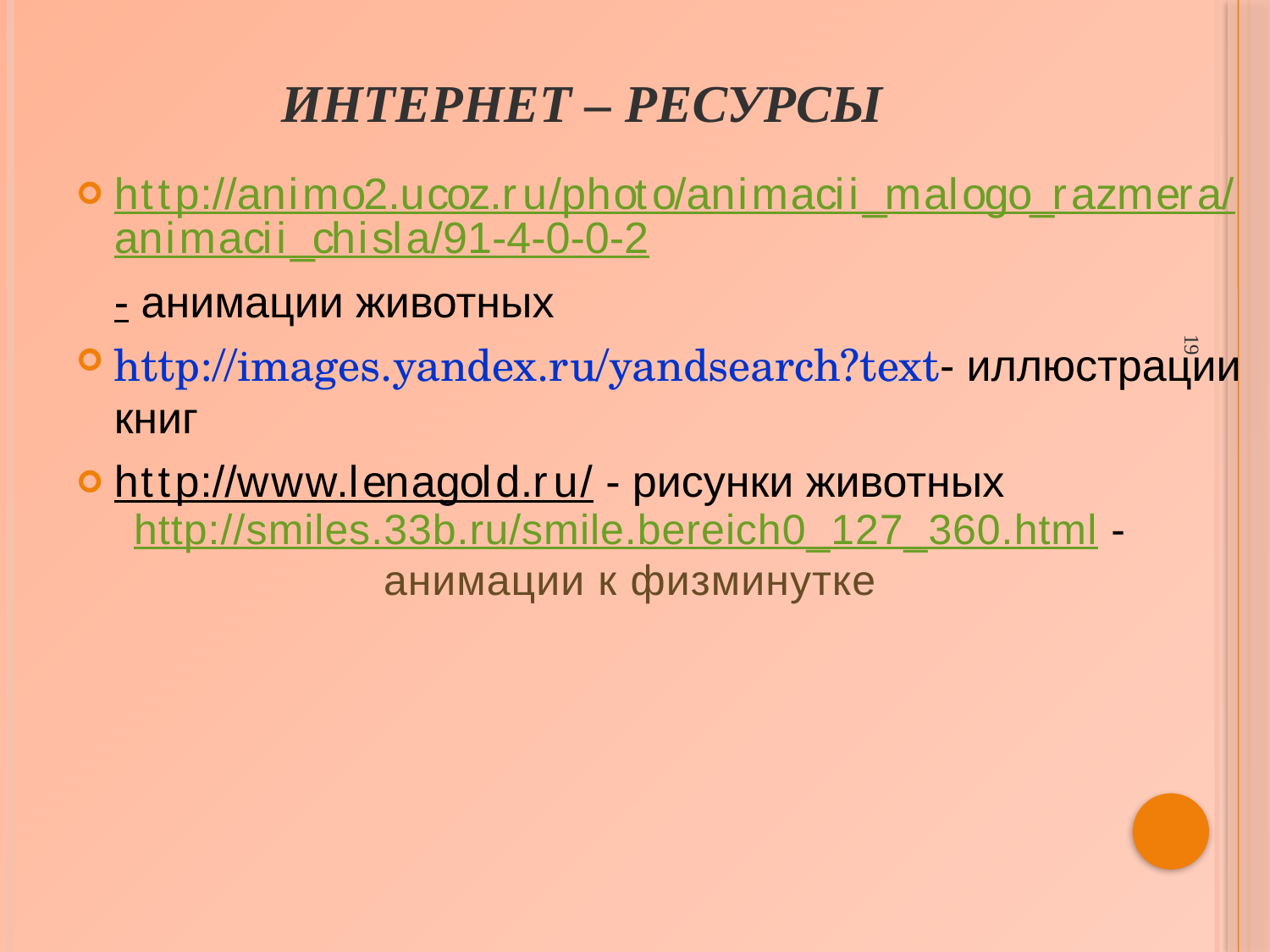

# Интернет – ресурсы
http://animo2.ucoz.ru/photo/animacii_malogo_razmera/animacii_chisla/91-4-0-0-2- анимации животных
http://images.yandex.ru/yandsearch?text- иллюстрации книг
http://www.lenagold.ru/ - рисунки животных
http://smiles.33b.ru/smile.bereich0_127_360.html - анимации к физминутке
19